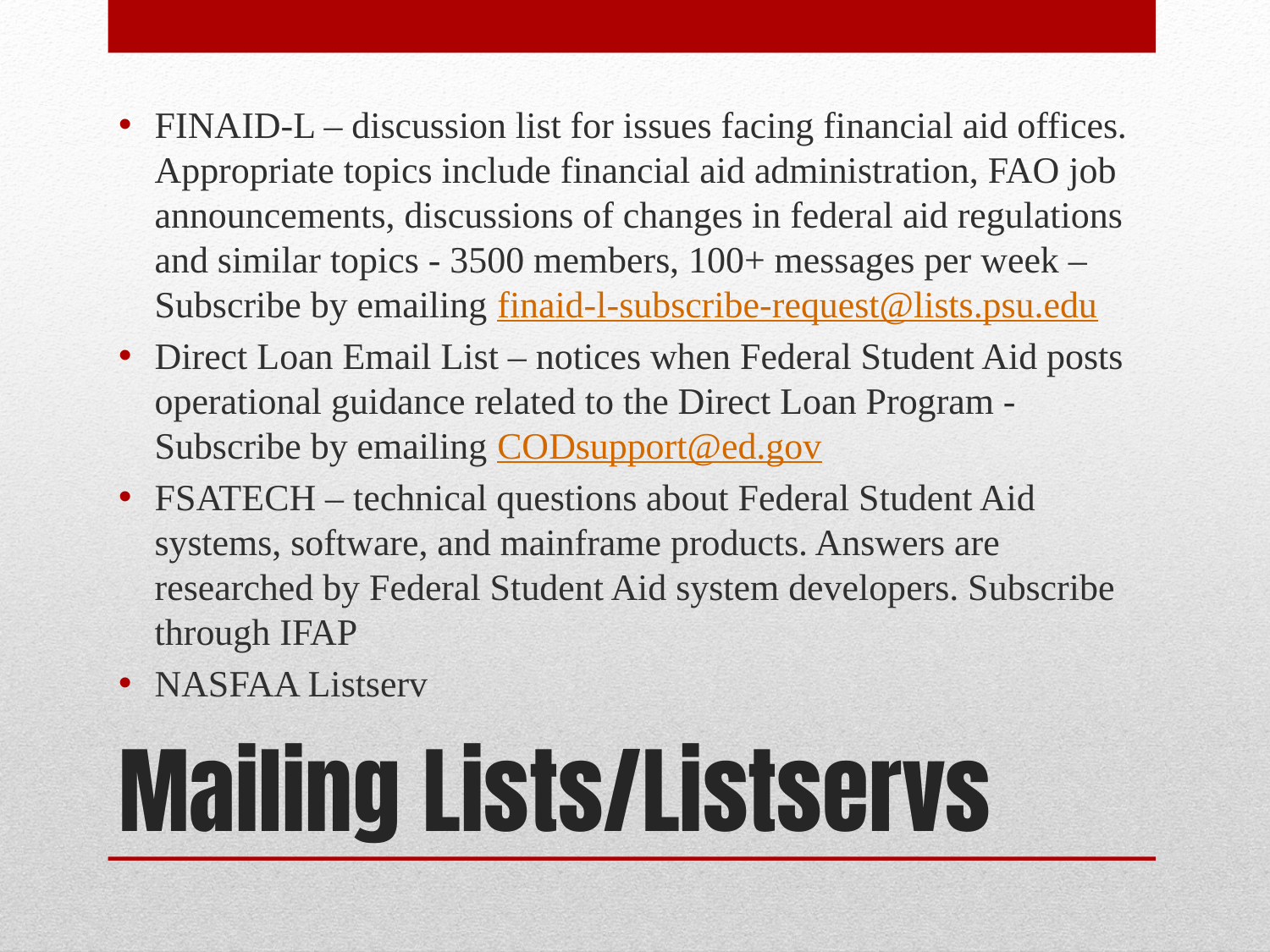

FINAID-L – discussion list for issues facing financial aid offices. Appropriate topics include financial aid administration, FAO job announcements, discussions of changes in federal aid regulations and similar topics - 3500 members, 100+ messages per week – Subscribe by emailing finaid-l-subscribe-request@lists.psu.edu
Direct Loan Email List – notices when Federal Student Aid posts operational guidance related to the Direct Loan Program - Subscribe by emailing CODsupport@ed.gov
FSATECH – technical questions about Federal Student Aid systems, software, and mainframe products. Answers are researched by Federal Student Aid system developers. Subscribe through IFAP
NASFAA Listserv

# Mailing Lists/Listservs